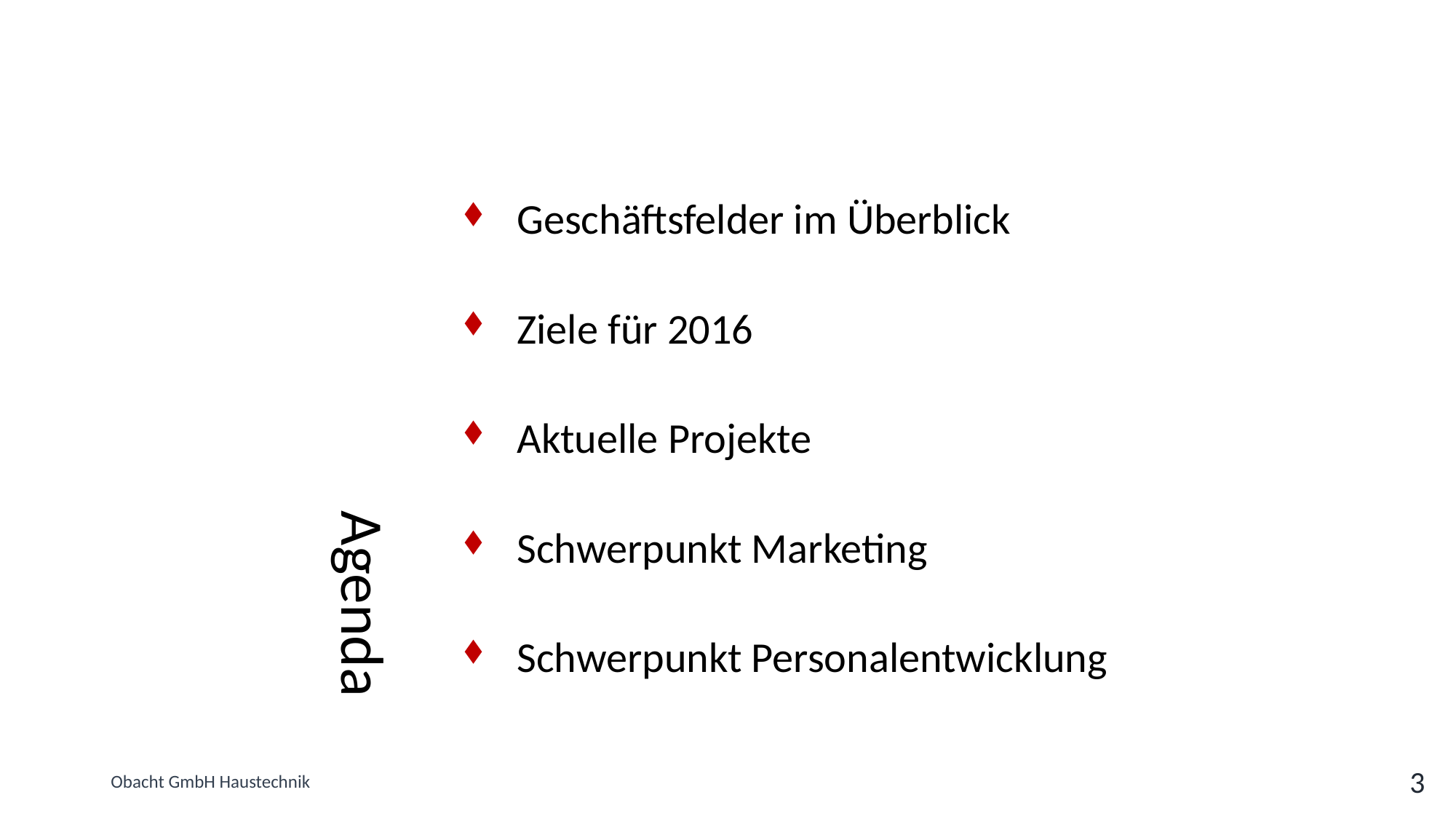

# Agenda
Geschäftsfelder im Überblick
Ziele für 2016
Aktuelle Projekte
Schwerpunkt Marketing
Schwerpunkt Personalentwicklung
Obacht GmbH Haustechnik
3